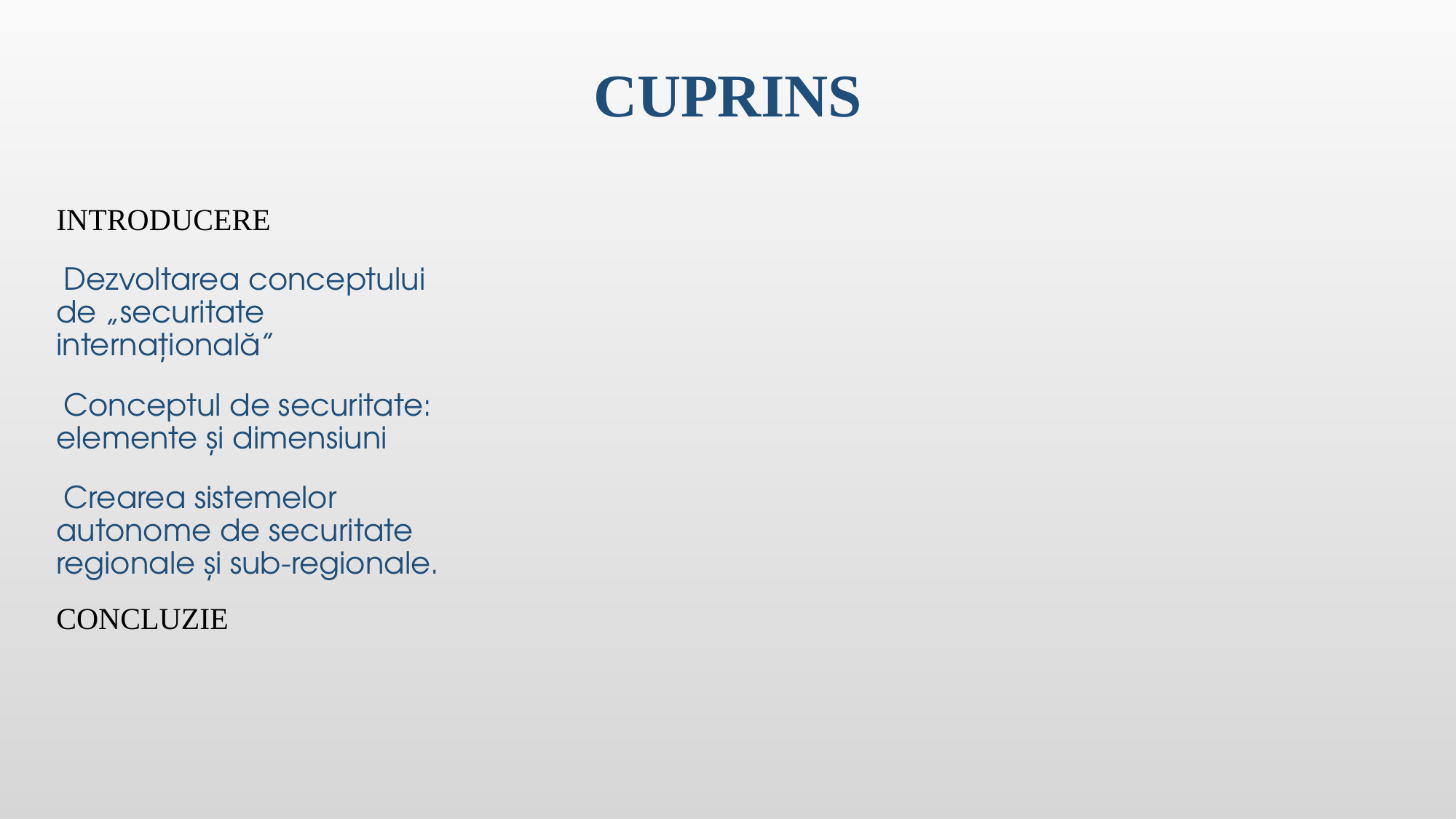

# CUPRINS
INTRODUCERE
 Dezvoltarea conceptului de „securitate internaţională”
 Conceptul de securitate: elemente și dimensiuni
 Crearea sistemelor autonome de securitate regionale şi sub-regionale.
CONCLUZIE